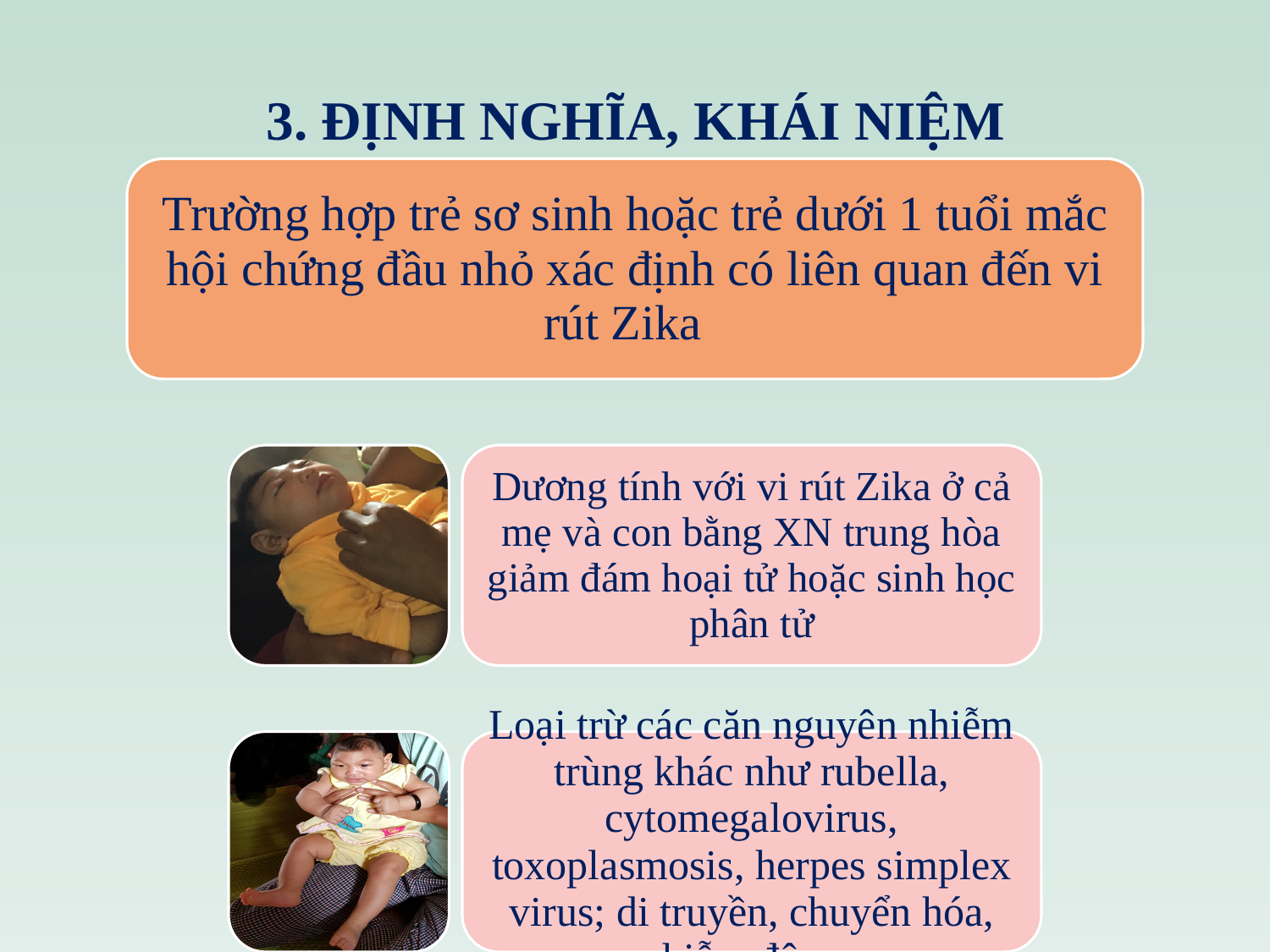

# 3. ĐỊNH NGHĨA, KHÁI NIỆM
Trường hợp trẻ sơ sinh hoặc trẻ dưới 1 tuổi mắc hội chứng đầu nhỏ xác định có liên quan đến vi rút Zika
Dương tính với vi rút Zika ở cả mẹ và con bằng XN trung hòa giảm đám hoại tử hoặc sinh học phân tử